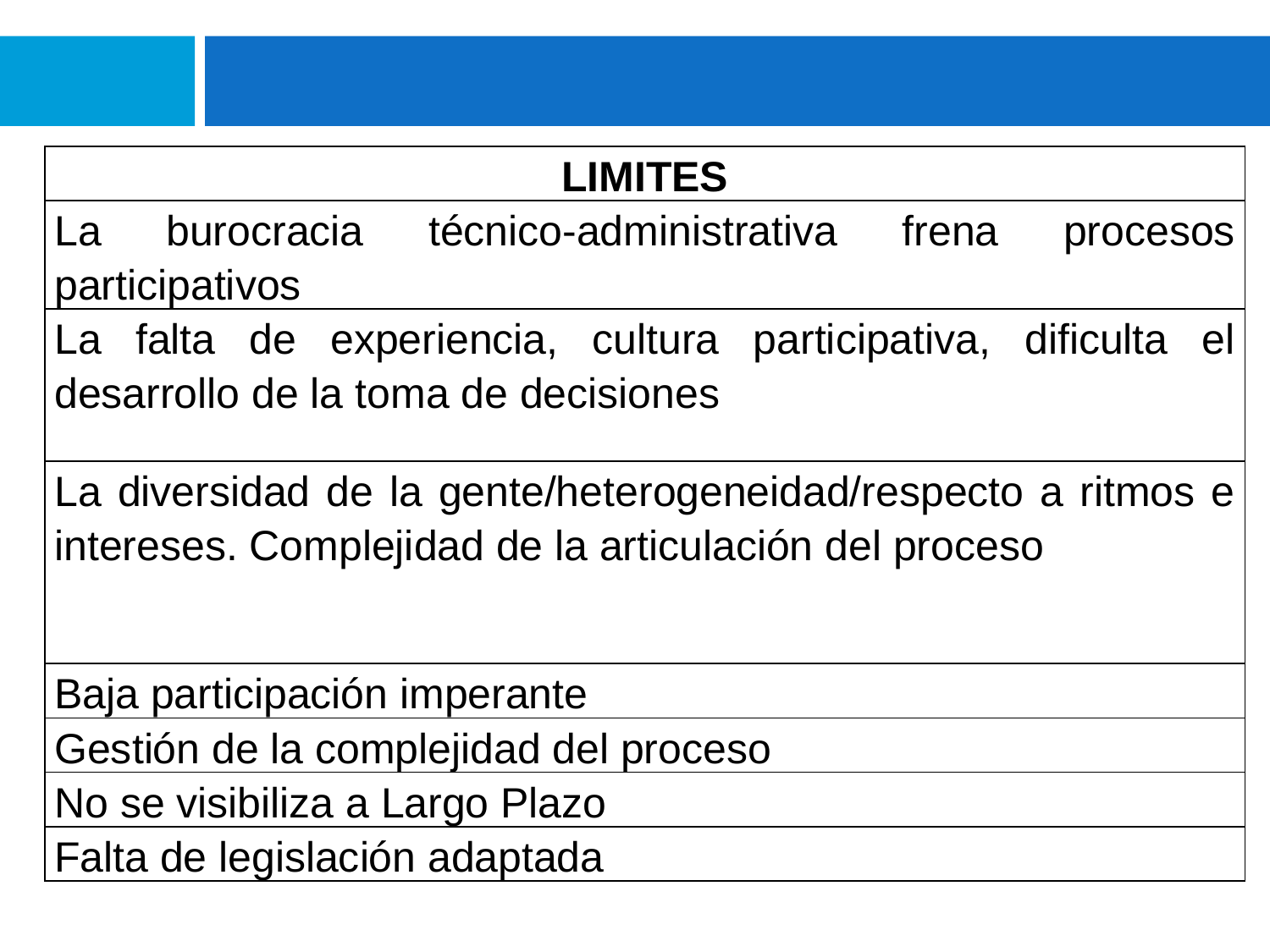

| LIMITES |
| --- |
| La burocracia técnico-administrativa frena procesos participativos |
| La falta de experiencia, cultura participativa, dificulta el desarrollo de la toma de decisiones |
| La diversidad de la gente/heterogeneidad/respecto a ritmos e intereses. Complejidad de la articulación del proceso |
| Baja participación imperante |
| Gestión de la complejidad del proceso |
| No se visibiliza a Largo Plazo |
| Falta de legislación adaptada |